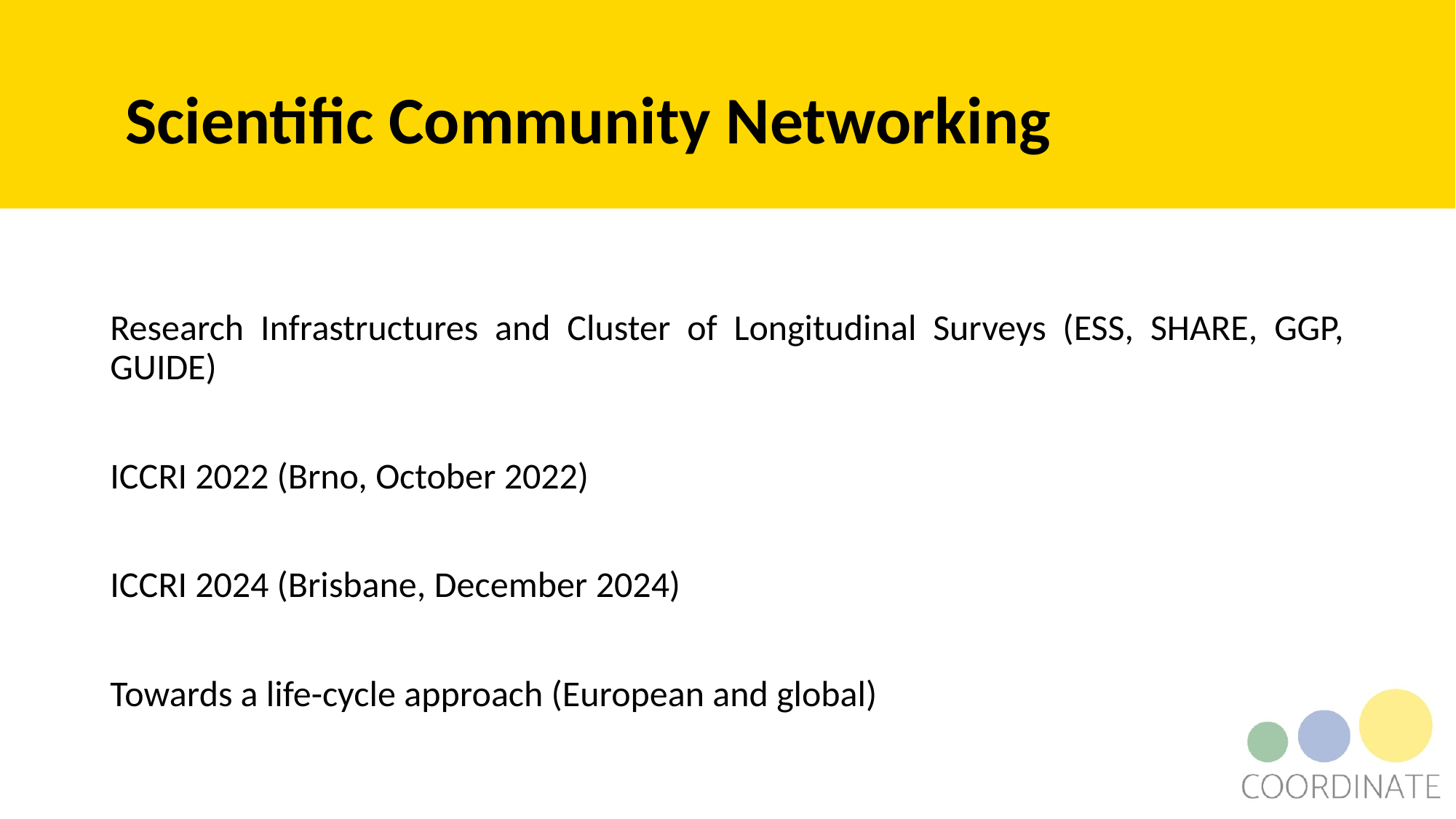

# Scientific Community Networking
Research Infrastructures and Cluster of Longitudinal Surveys (ESS, SHARE, GGP, GUIDE)

ICCRI 2022 (Brno, October 2022)

ICCRI 2024 (Brisbane, December 2024)

Towards a life-cycle approach (European and global)